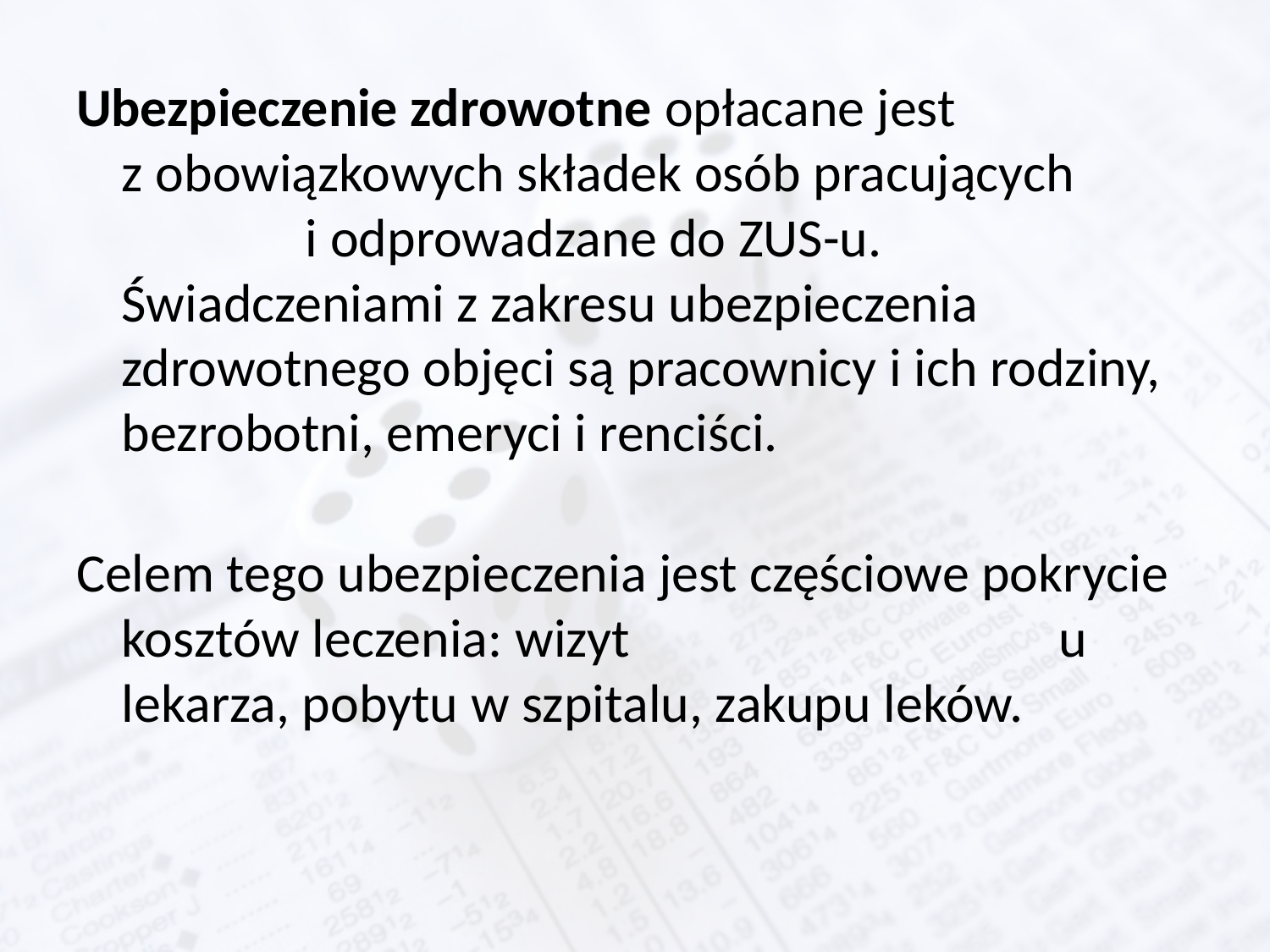

#
Ubezpieczenie zdrowotne opłacane jest                    z obowiązkowych składek osób pracujących                         i odprowadzane do ZUS-u.
Świadczeniami z zakresu ubezpieczenia zdrowotnego objęci są pracownicy i ich rodziny, bezrobotni, emeryci i renciści.
Celem tego ubezpieczenia jest częściowe pokrycie  kosztów leczenia: wizyt                                   u lekarza, pobytu w szpitalu, zakupu leków.